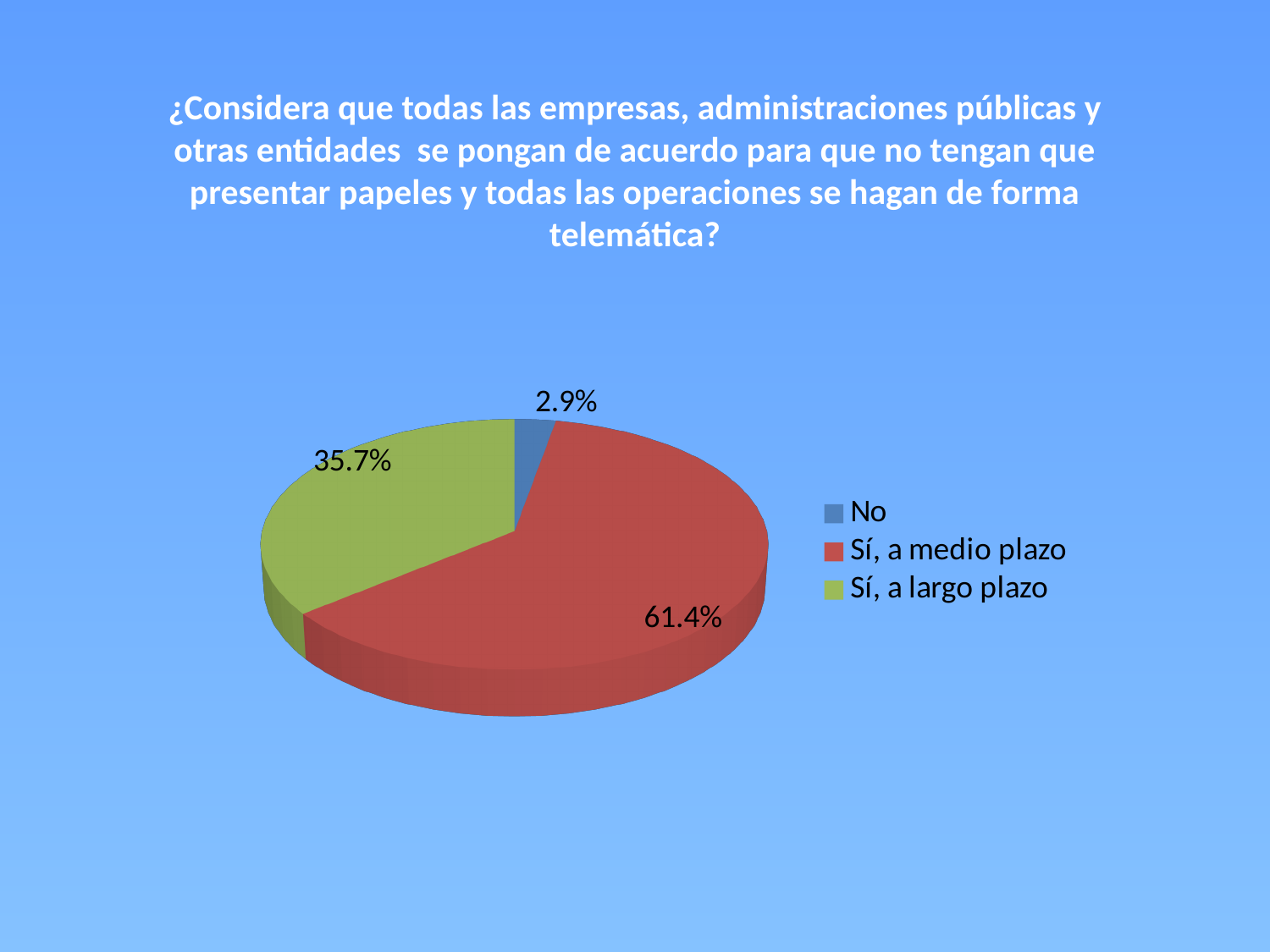

¿Considera que todas las empresas, administraciones públicas y otras entidades  se pongan de acuerdo para que no tengan que presentar papeles y todas las operaciones se hagan de forma telemática?

[unsupported chart]